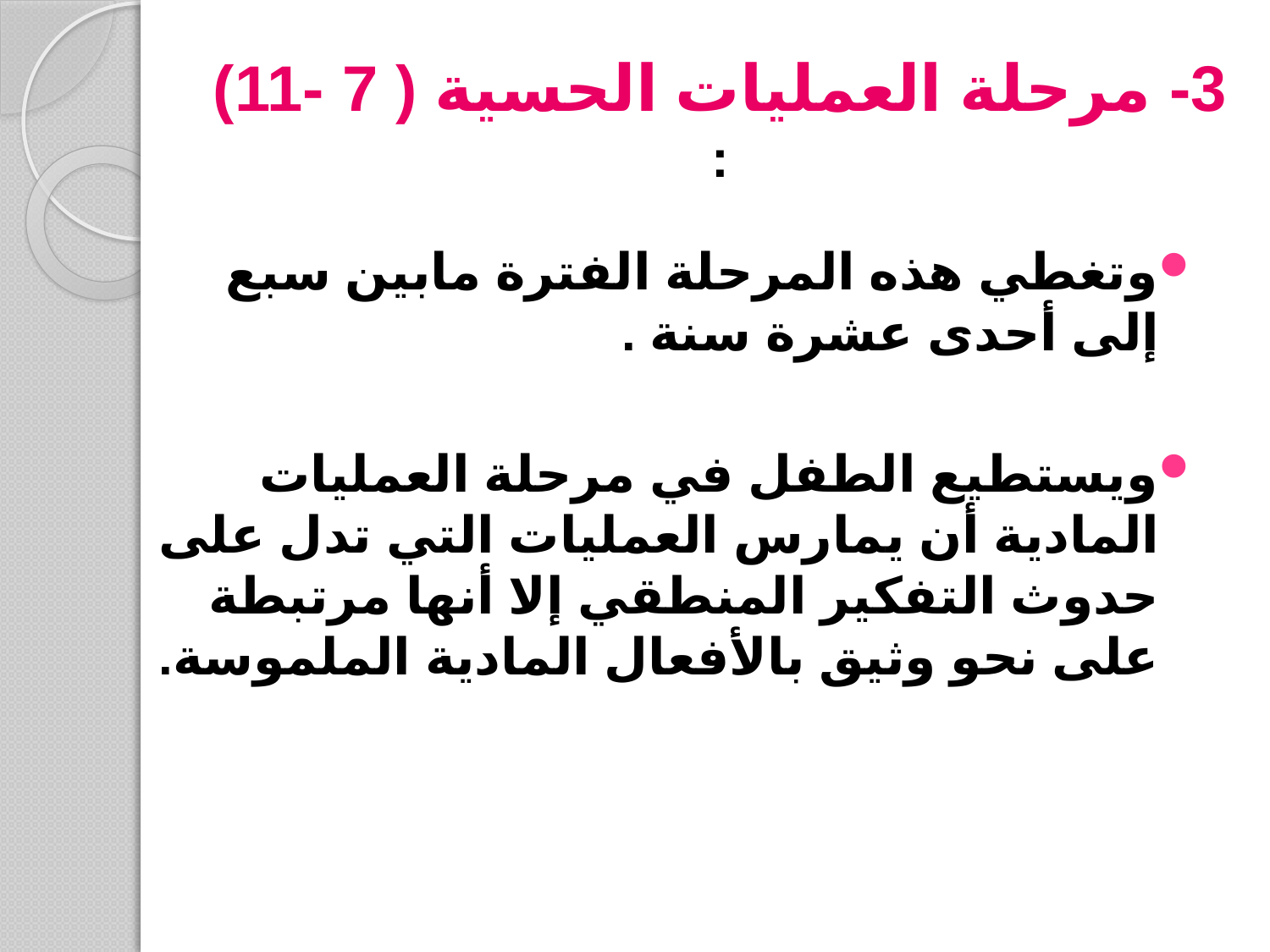

# 3- مرحلة العمليات الحسية ( 7 -11) :

وتغطي هذه المرحلة الفترة مابين سبع إلى أحدى عشرة سنة .

ويستطيع الطفل في مرحلة العمليات المادية أن يمارس العمليات التي تدل على حدوث التفكير المنطقي إلا أنها مرتبطة على نحو وثيق بالأفعال المادية الملموسة.